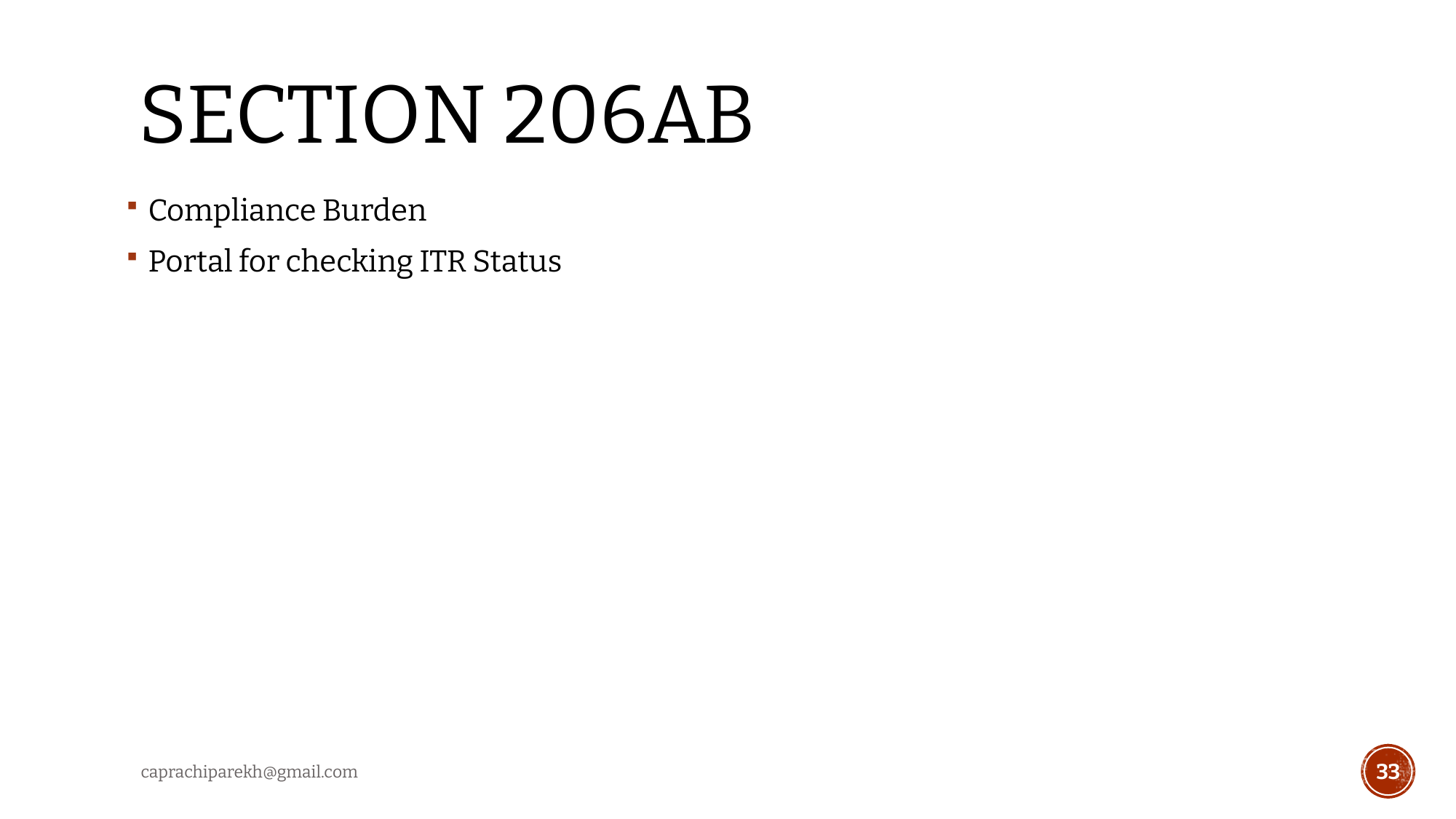

# Section 206AB
Compliance Burden
Portal for checking ITR Status

caprachiparekh@gmail.com
33